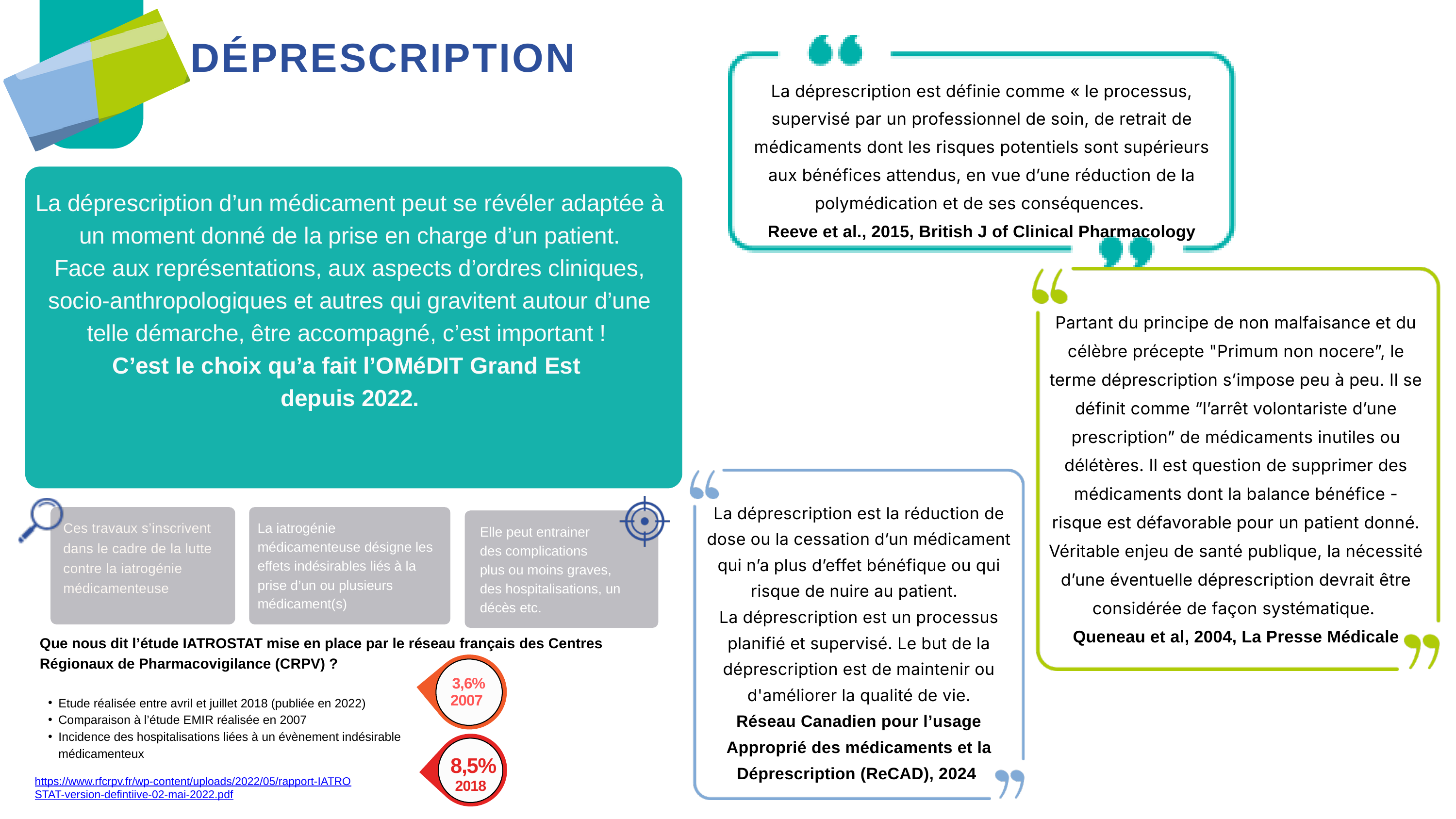

DÉPRESCRIPTION

La déprescription est définie comme « le processus, supervisé par un professionnel de soin, de retrait de médicaments dont les risques potentiels sont supérieurs aux bénéfices attendus, en vue d’une réduction de la polymédication et de ses conséquences.
Reeve et al., 2015, British J of Clinical Pharmacology

La déprescription d’un médicament peut se révéler adaptée à un moment donné de la prise en charge d’un patient.
Face aux représentations, aux aspects d’ordres cliniques, socio-anthropologiques et autres qui gravitent autour d’une telle démarche, être accompagné, c’est important !
C’est le choix qu’a fait l’OMéDIT Grand Est
depuis 2022.

Partant du principe de non malfaisance et du célèbre précepte "Primum non nocere”, le terme déprescription s’impose peu à peu. Il se définit comme “l’arrêt volontariste d’une prescription” de médicaments inutiles ou délétères. Il est question de supprimer des médicaments dont la balance bénéfice - risque est défavorable pour un patient donné. Véritable enjeu de santé publique, la nécessité d’une éventuelle déprescription devrait être considérée de façon systématique.
Queneau et al, 2004, La Presse Médicale

La déprescription est la réduction de dose ou la cessation d’un médicament qui n’a plus d’effet bénéfique ou qui risque de nuire au patient.
La déprescription est un processus planifié et supervisé. Le but de la déprescription est de maintenir ou d'améliorer la qualité de vie.
Réseau Canadien pour l’usage Approprié des médicaments et la Déprescription (ReCAD), 2024

Ces travaux s’inscrivent dans le cadre de la lutte contre la iatrogénie médicamenteuse
La iatrogénie médicamenteuse désigne les effets indésirables liés à la prise d’un ou plusieurs médicament(s)
Elle peut entrainer
des complications
plus ou moins graves, des hospitalisations, un décès etc.

Que nous dit l’étude IATROSTAT mise en place par le réseau français des Centres Régionaux de Pharmacovigilance (CRPV) ?

 3,6%
2007

 8,5%
2018
Etude réalisée entre avril et juillet 2018 (publiée en 2022)
Comparaison à l’étude EMIR réalisée en 2007
Incidence des hospitalisations liées à un évènement indésirable médicamenteux
https://www.rfcrpv.fr/wp-content/uploads/2022/05/rapport-IATROSTAT-version-defintiive-02-mai-2022.pdf